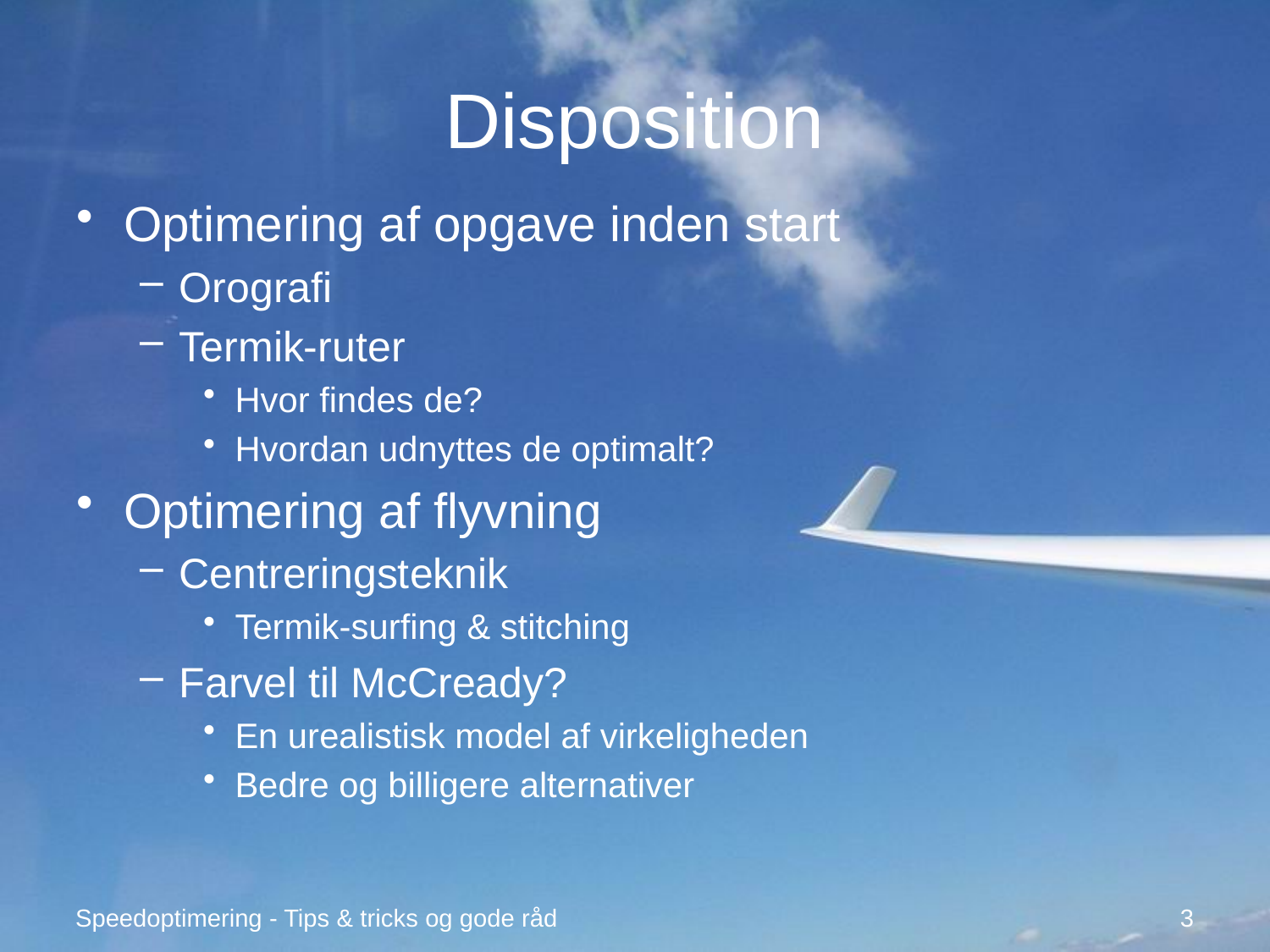

# Disposition
Optimering af opgave inden start
Orografi
Termik-ruter
Hvor findes de?
Hvordan udnyttes de optimalt?
Optimering af flyvning
Centreringsteknik
Termik-surfing & stitching
Farvel til McCready?
En urealistisk model af virkeligheden
Bedre og billigere alternativer
Speedoptimering - Tips & tricks og gode råd
3